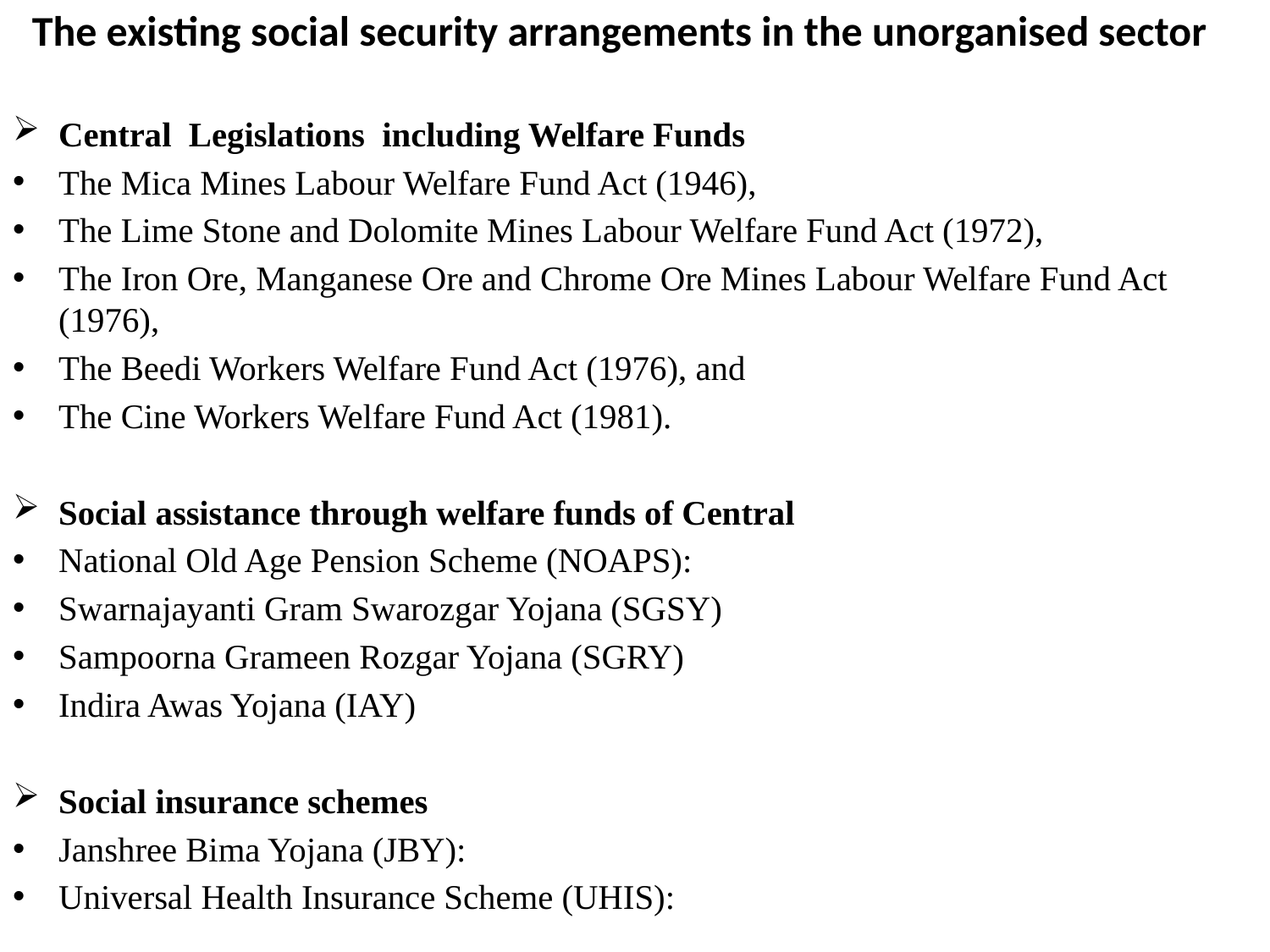

# The existing social security arrangements in the unorganised sector
Central  Legislations  including Welfare Funds
The Mica Mines Labour Welfare Fund Act (1946),
The Lime Stone and Dolomite Mines Labour Welfare Fund Act (1972),
The Iron Ore, Manganese Ore and Chrome Ore Mines Labour Welfare Fund Act (1976),
The Beedi Workers Welfare Fund Act (1976), and
The Cine Workers Welfare Fund Act (1981).

Social assistance through welfare funds of Central
National Old Age Pension Scheme (NOAPS):
Swarnajayanti Gram Swarozgar Yojana (SGSY)
Sampoorna Grameen Rozgar Yojana (SGRY)
Indira Awas Yojana (IAY)

Social insurance schemes
Janshree Bima Yojana (JBY):
Universal Health Insurance Scheme (UHIS):